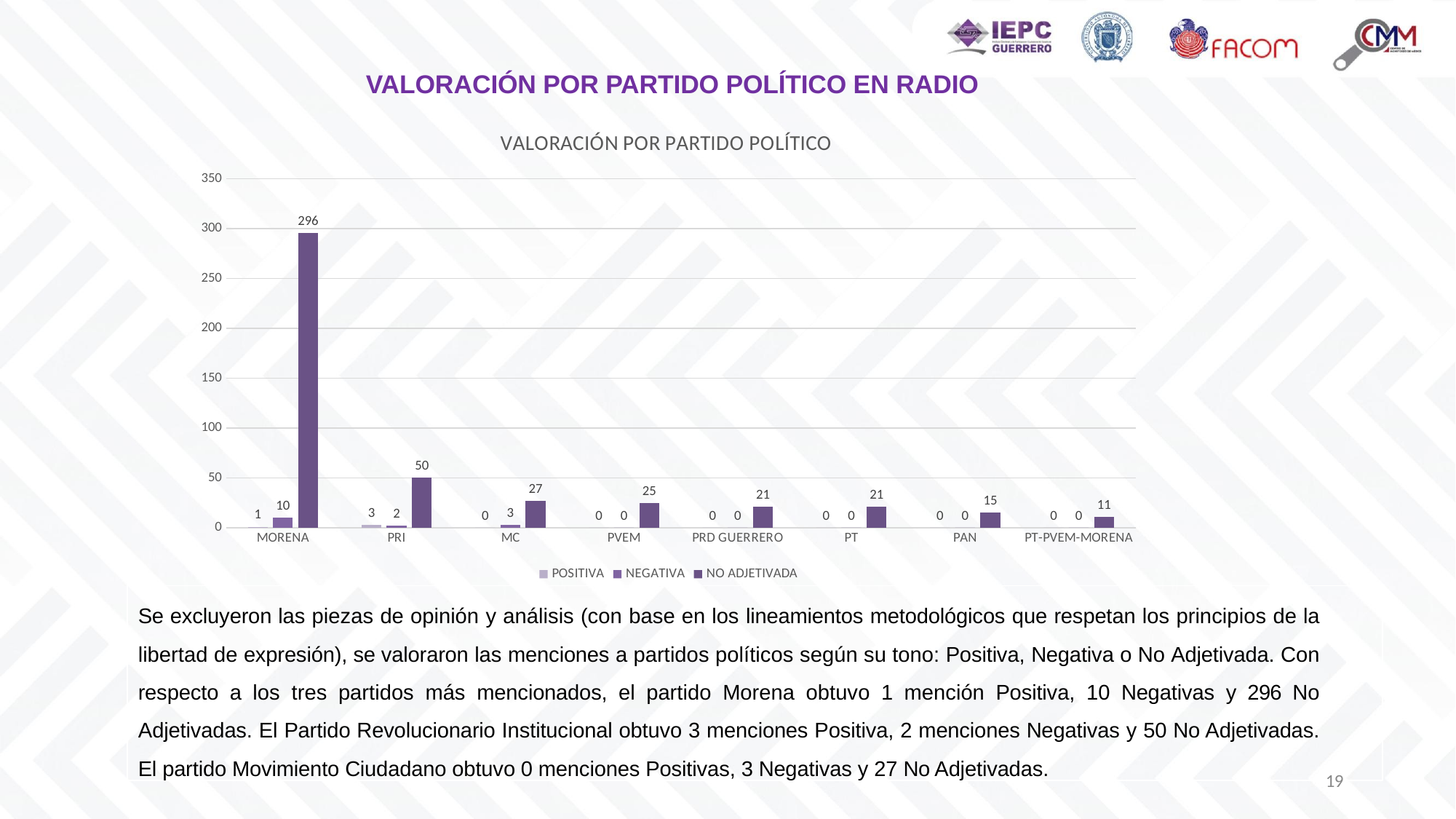

VALORACIÓN POR PARTIDO POLÍTICO EN RADIO

### Chart: VALORACIÓN POR PARTIDO POLÍTICO

| Category | POSITIVA | NEGATIVA | NO ADJETIVADA |
|---|---|---|---|
| MORENA | 1.0 | 10.0 | 296.0 |
| PRI | 3.0 | 2.0 | 50.0 |
| MC | 0.0 | 3.0 | 27.0 |
| PVEM | 0.0 | 0.0 | 25.0 |
| PRD GUERRERO | 0.0 | 0.0 | 21.0 |
| PT | 0.0 | 0.0 | 21.0 |
| PAN | 0.0 | 0.0 | 15.0 |
| PT-PVEM-MORENA | 0.0 | 0.0 | 11.0 |
Se excluyeron las piezas de opinión y análisis (con base en los lineamientos metodológicos que respetan los principios de la libertad de expresión), se valoraron las menciones a partidos políticos según su tono: Positiva, Negativa o No Adjetivada. Con respecto a los tres partidos más mencionados, el partido Morena obtuvo 1 mención Positiva, 10 Negativas y 296 No Adjetivadas. El Partido Revolucionario Institucional obtuvo 3 menciones Positiva, 2 menciones Negativas y 50 No Adjetivadas. El partido Movimiento Ciudadano obtuvo 0 menciones Positivas, 3 Negativas y 27 No Adjetivadas.
19